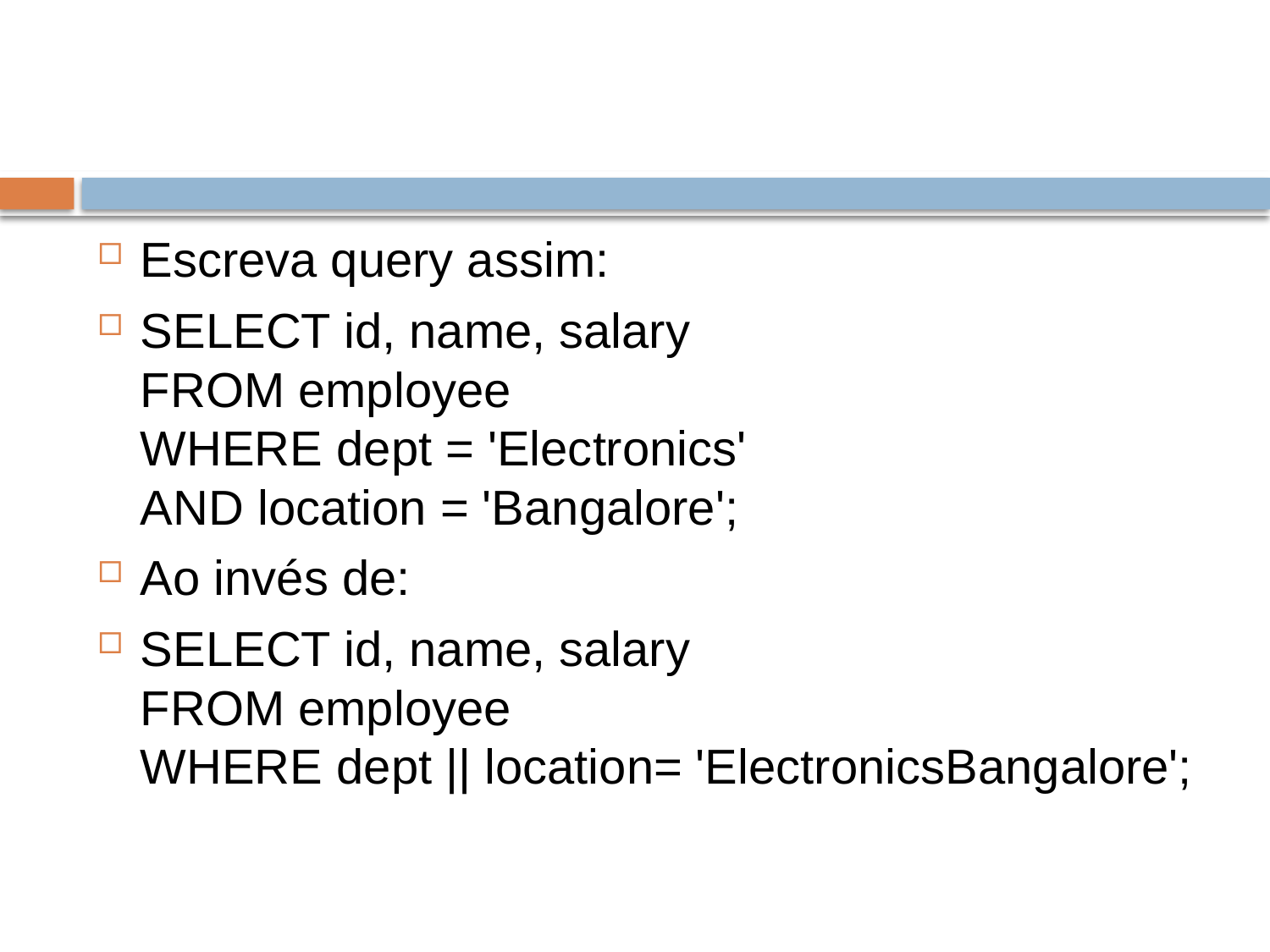

#
Escreva query assim:
SELECT id, name, salary
FROM employee
WHERE dept = 'Electronics'
AND location = 'Bangalore';
Ao invés de:
SELECT id, name, salary
FROM employee
WHERE dept || location= 'ElectronicsBangalore';